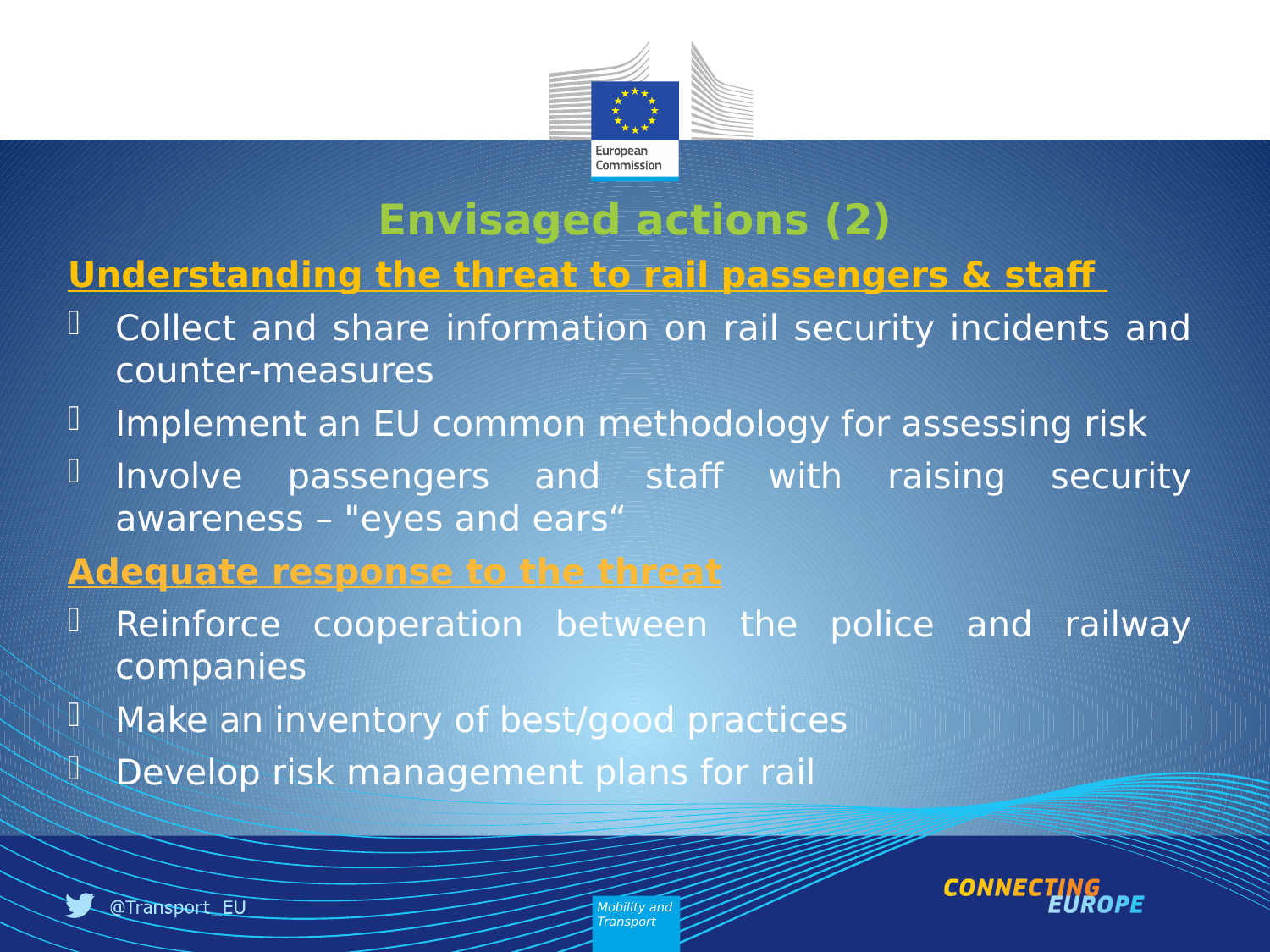

Envisaged actions (2)
Understanding the threat to rail passengers & staff
Collect and share information on rail security incidents and counter-measures
Implement an EU common methodology for assessing risk
Involve passengers and staff with raising security awareness – "eyes and ears“
Adequate response to the threat
Reinforce cooperation between the police and railway companies
Make an inventory of best/good practices
Develop risk management plans for rail